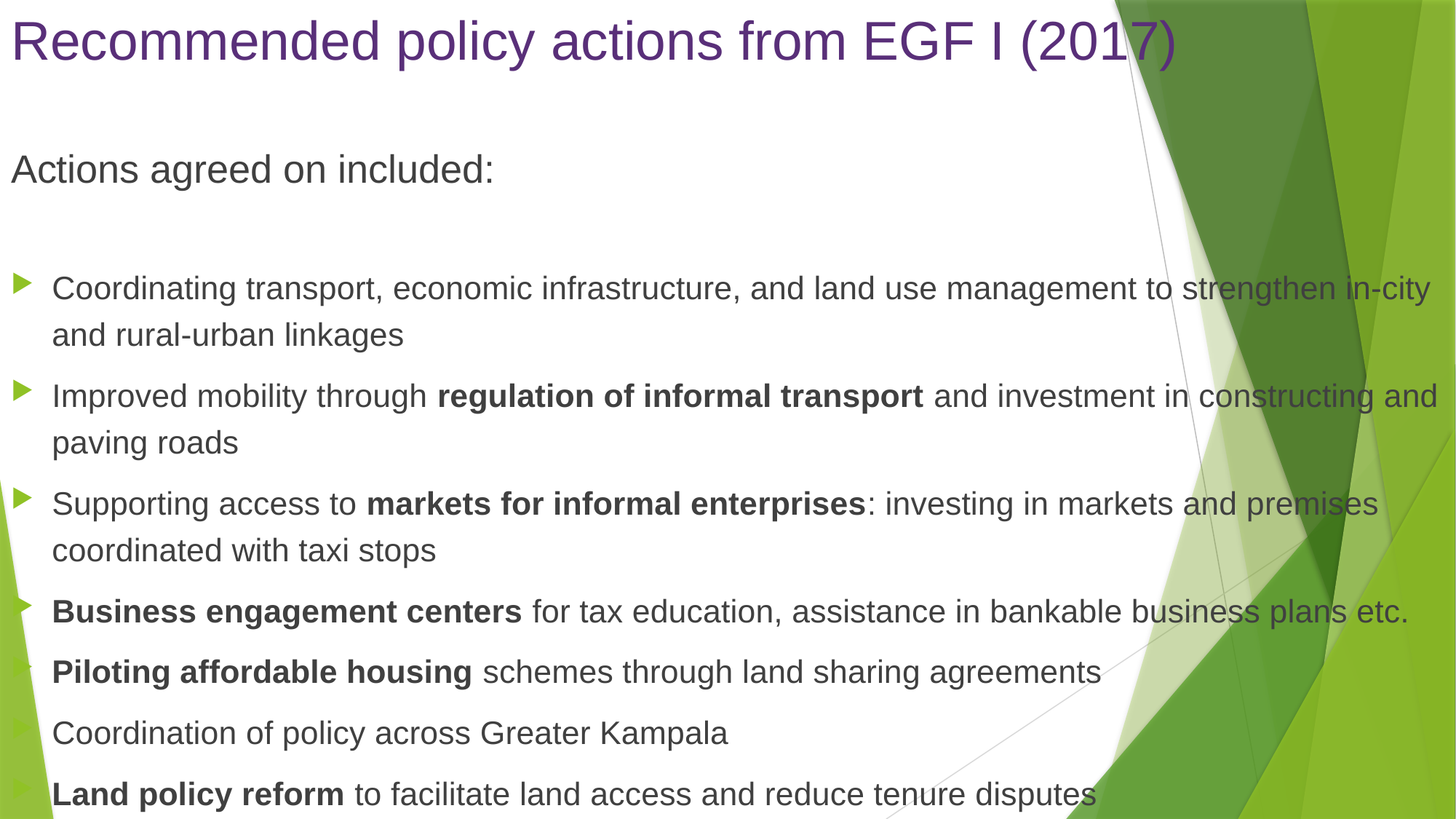

# Recommended policy actions from EGF I (2017)
Actions agreed on included:

Coordinating transport, economic infrastructure, and land use management to strengthen in-city and rural-urban linkages
Improved mobility through regulation of informal transport and investment in constructing and paving roads
Supporting access to markets for informal enterprises: investing in markets and premises coordinated with taxi stops
Business engagement centers for tax education, assistance in bankable business plans etc.
Piloting affordable housing schemes through land sharing agreements
Coordination of policy across Greater Kampala
Land policy reform to facilitate land access and reduce tenure disputes